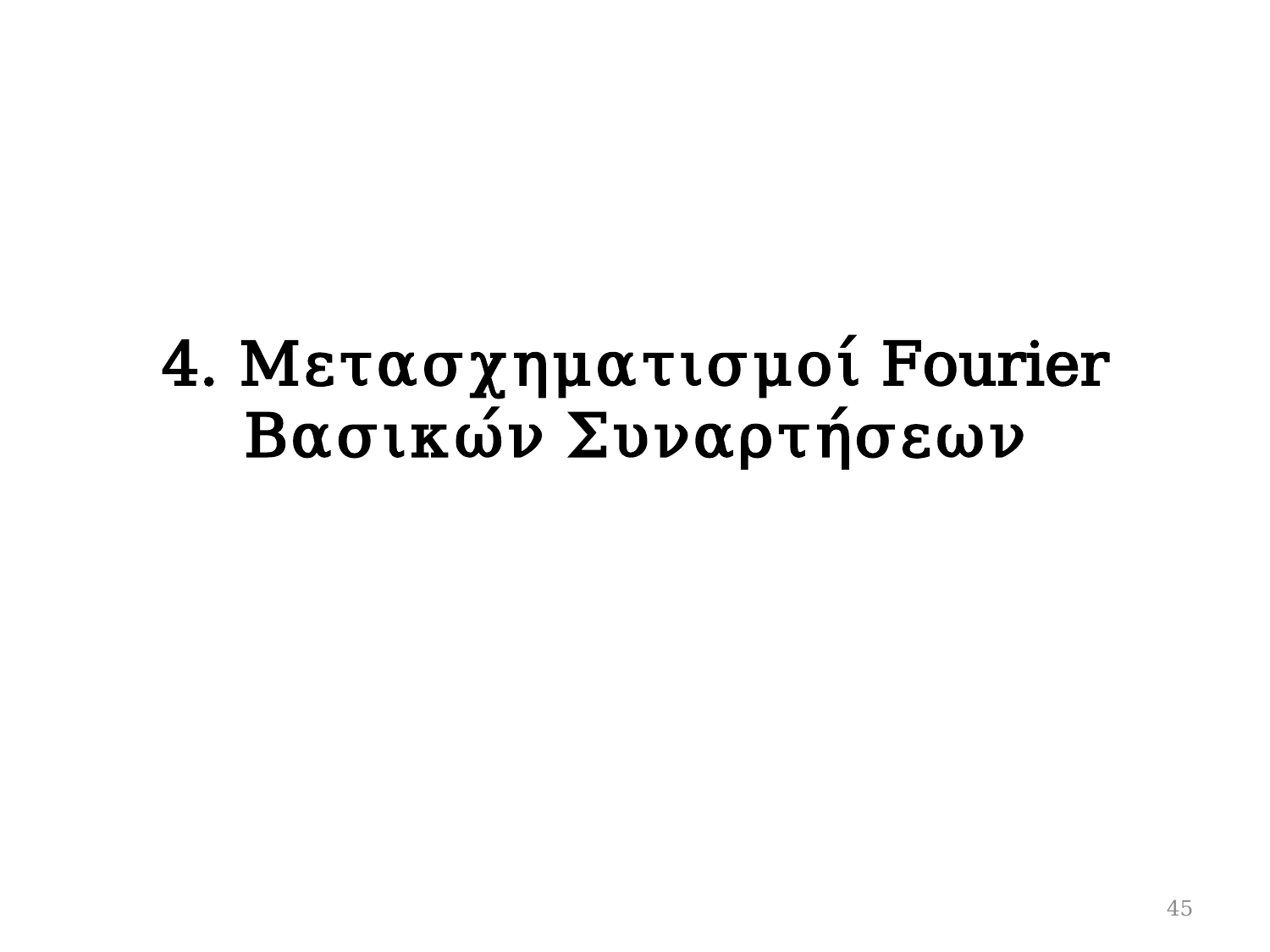

# 4. Μετασχηματισμοί Fourier Βασικών Συναρτήσεων
45